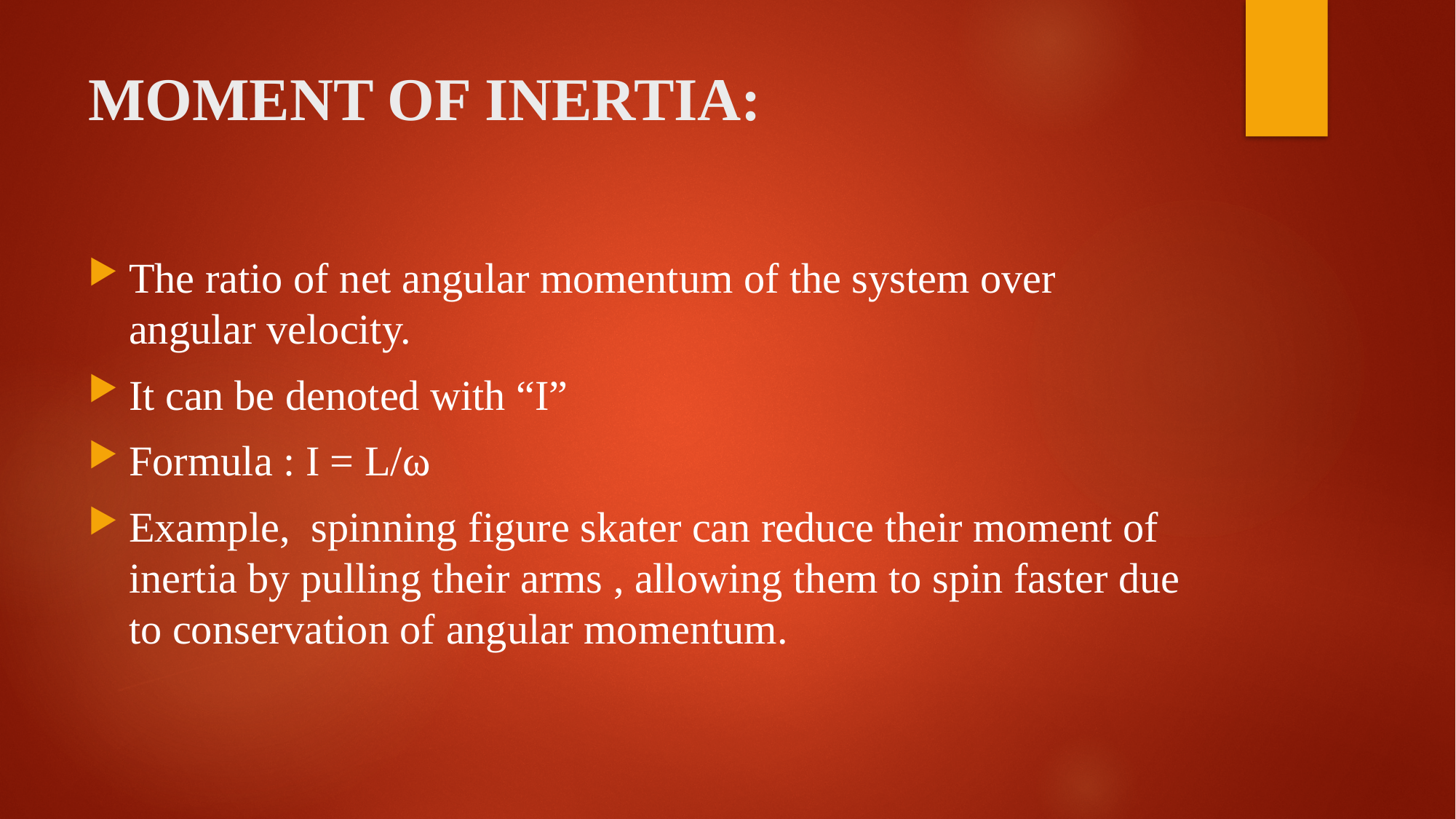

# MOMENT OF INERTIA:
The ratio of net angular momentum of the system over angular velocity.
It can be denoted with “I”
Formula : I = L/ω
Example,  spinning figure skater can reduce their moment of inertia by pulling their arms , allowing them to spin faster due to conservation of angular momentum.